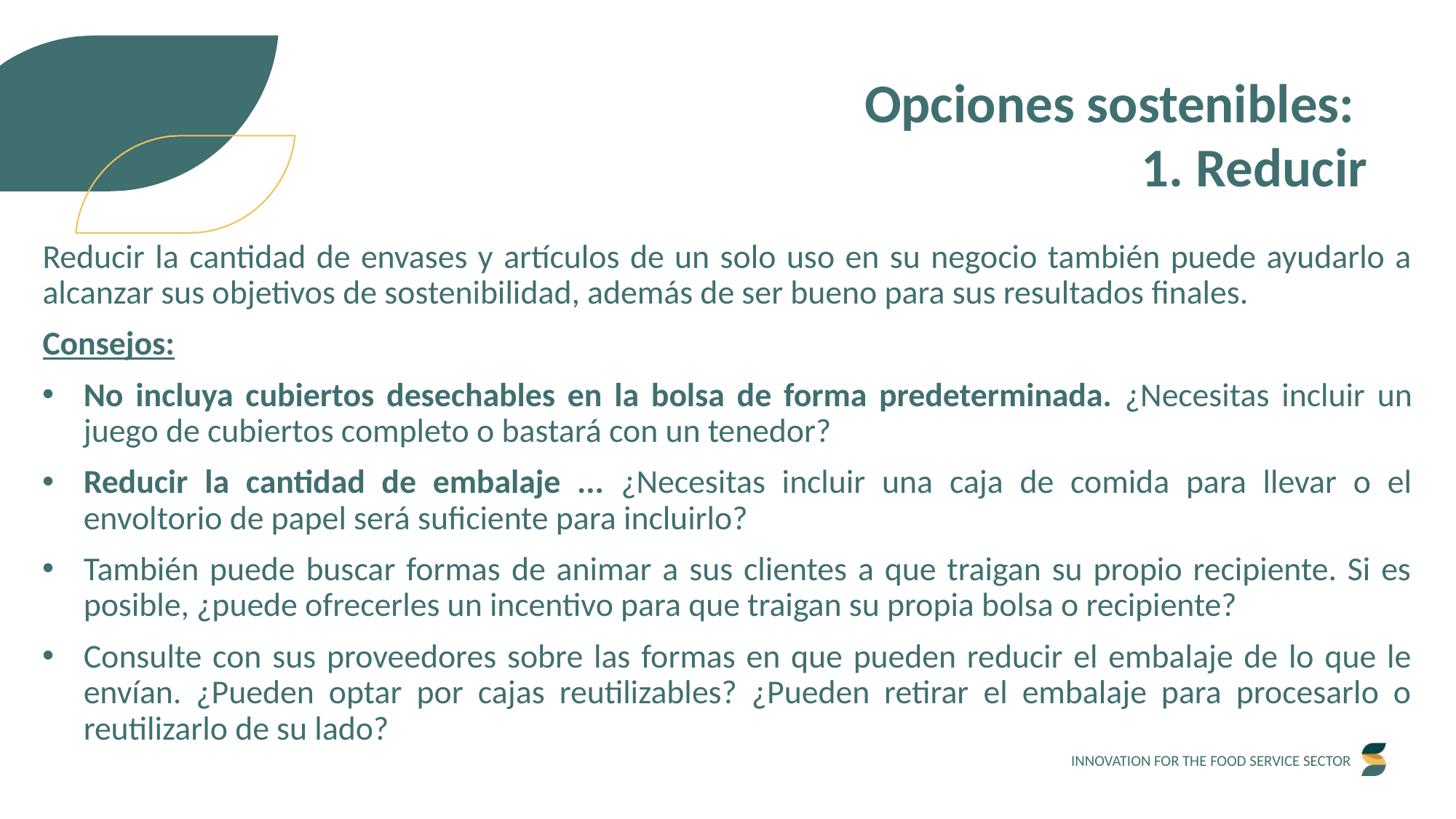

Opciones sostenibles:
1. Reducir

Reducir la cantidad de envases y artículos de un solo uso en su negocio también puede ayudarlo a alcanzar sus objetivos de sostenibilidad, además de ser bueno para sus resultados finales.
Consejos:
No incluya cubiertos desechables en la bolsa de forma predeterminada. ¿Necesitas incluir un juego de cubiertos completo o bastará con un tenedor?
Reducir la cantidad de embalaje ... ¿Necesitas incluir una caja de comida para llevar o el envoltorio de papel será suficiente para incluirlo?
También puede buscar formas de animar a sus clientes a que traigan su propio recipiente. Si es posible, ¿puede ofrecerles un incentivo para que traigan su propia bolsa o recipiente?
Consulte con sus proveedores sobre las formas en que pueden reducir el embalaje de lo que le envían. ¿Pueden optar por cajas reutilizables? ¿Pueden retirar el embalaje para procesarlo o reutilizarlo de su lado?